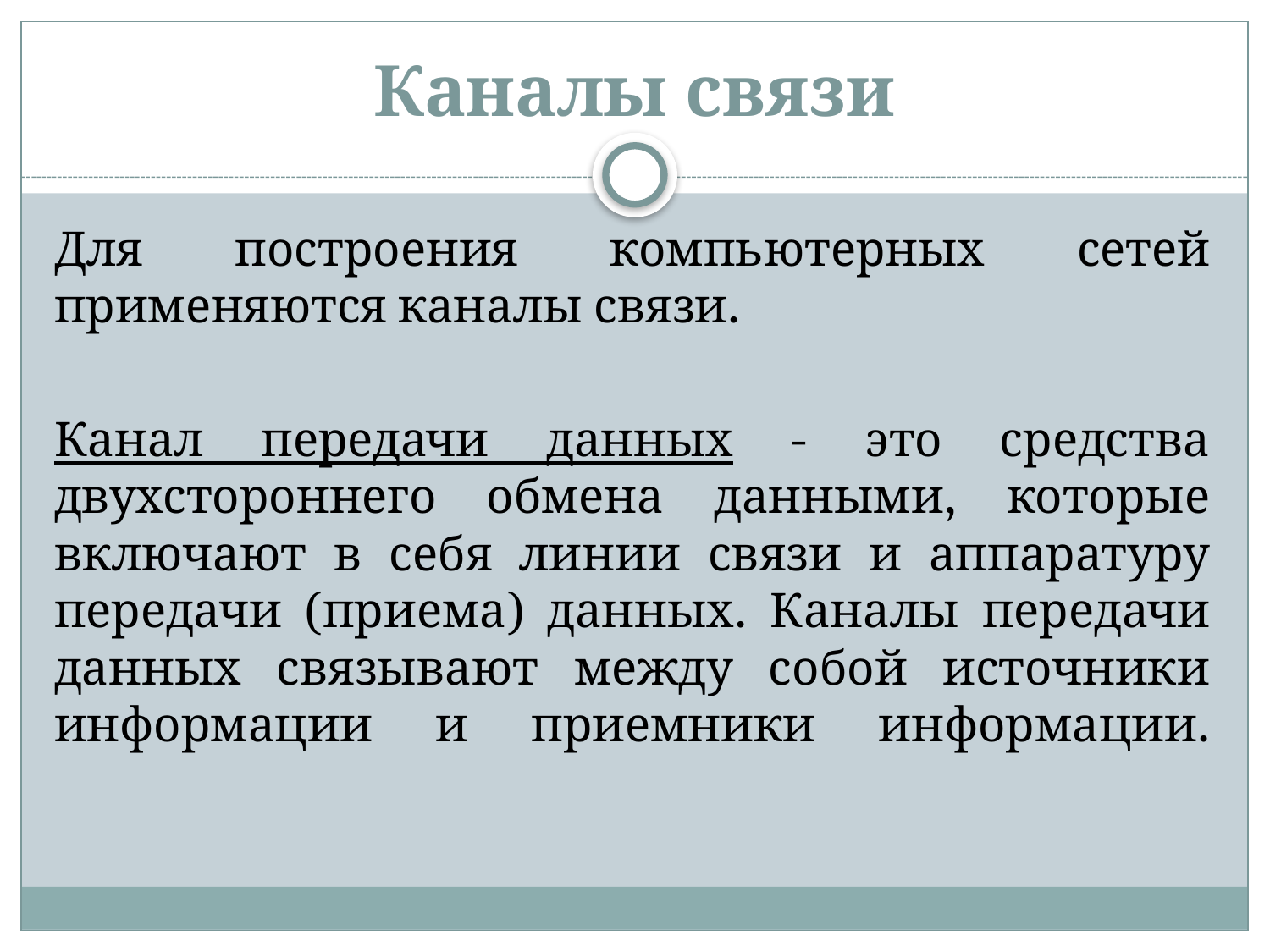

# Каналы связи
Для построения компьютерных сетей применяются каналы связи.

Канал передачи данных - это средства двухстороннего обмена данными, которые включают в себя линии связи и аппаратуру передачи (приема) данных. Каналы передачи данных связывают между собой источники информации и приемники информации.